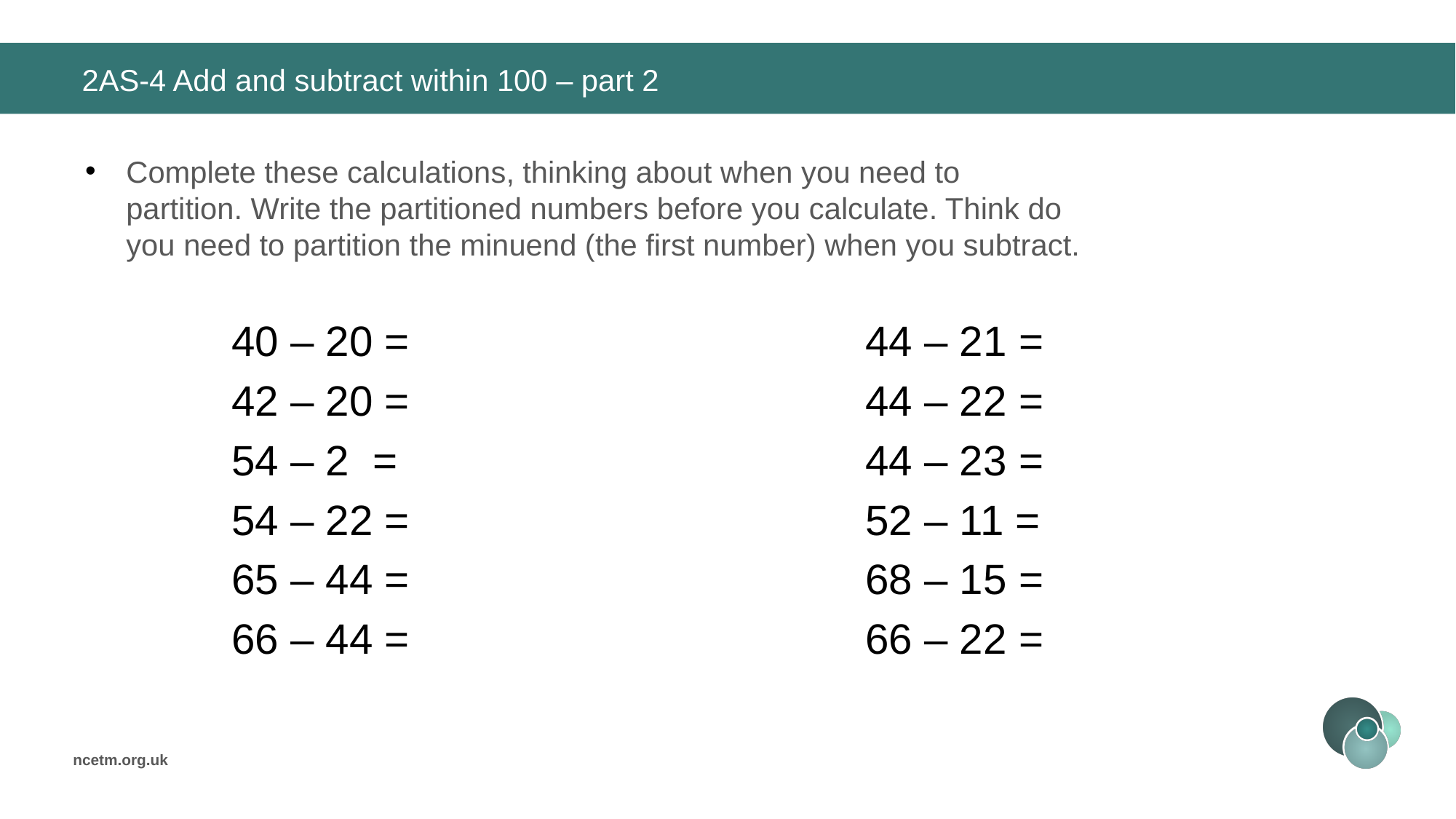

# 2AS-4 Add and subtract within 100 – part 2
Complete these calculations, thinking about when you need to partition. Write the partitioned numbers before you calculate. Think do you need to partition the minuend (the first number) when you subtract.
40 – 20 =
42 – 20 =
54 – 2  =
54 – 22 =
65 – 44 =
66 – 44 =

44 – 21 =
44 – 22 =
44 – 23 =
52 – 11 =
68 – 15 =
66 – 22 =